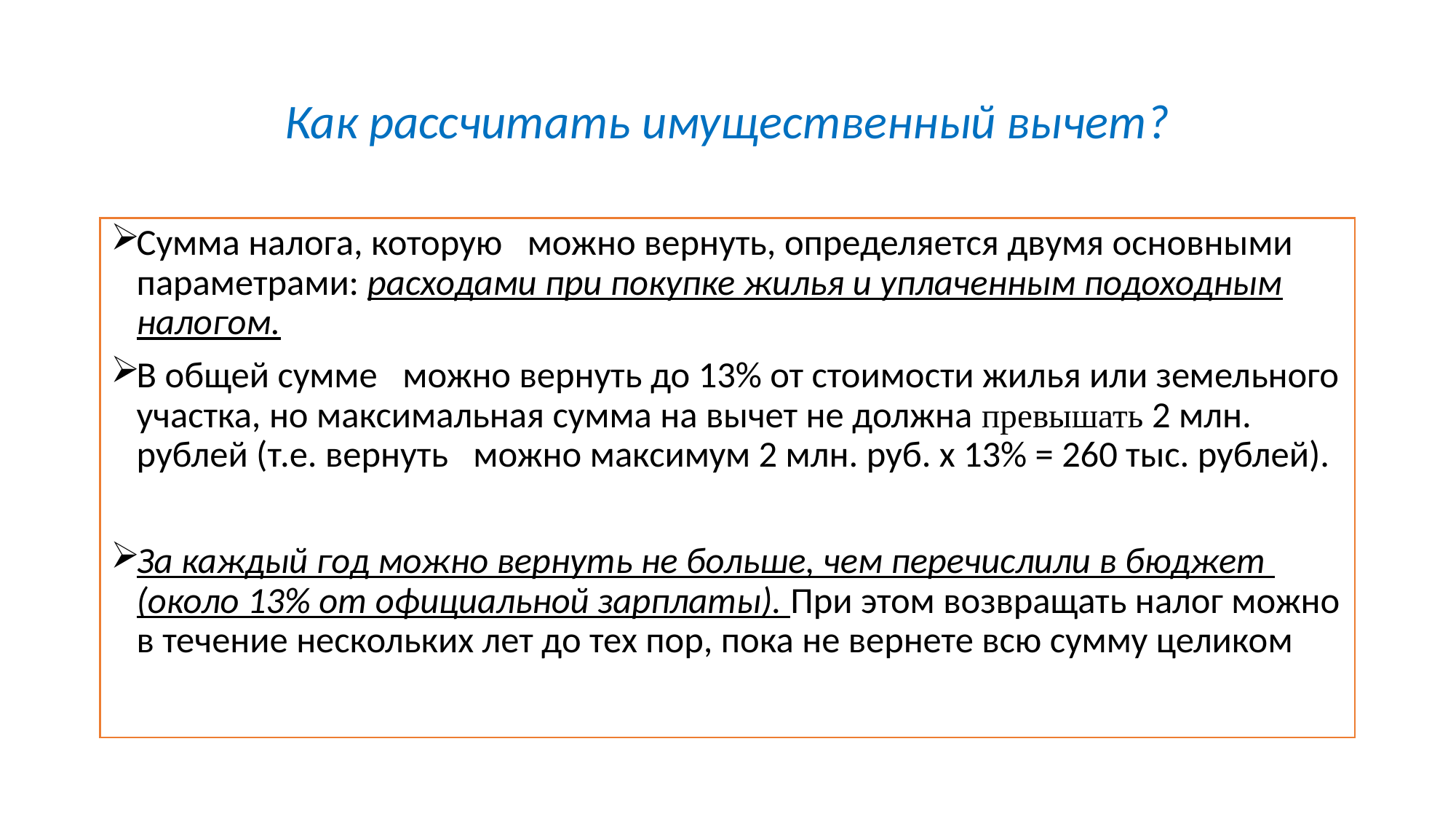

# Как рассчитать имущественный вычет?
Сумма налога, которую   можно вернуть, определяется двумя основными параметрами: расходами при покупке жилья и уплаченным подоходным налогом.
В общей сумме   можно вернуть до 13% от стоимости жилья или земельного участка, но максимальная сумма на вычет не должна превышать 2 млн. рублей (т.е. вернуть   можно максимум 2 млн. руб. x 13% = 260 тыс. рублей).

За каждый год можно вернуть не больше, чем перечислили в бюджет  (около 13% от официальной зарплаты). При этом возвращать налог можно в течение нескольких лет до тех пор, пока не вернете всю сумму целиком